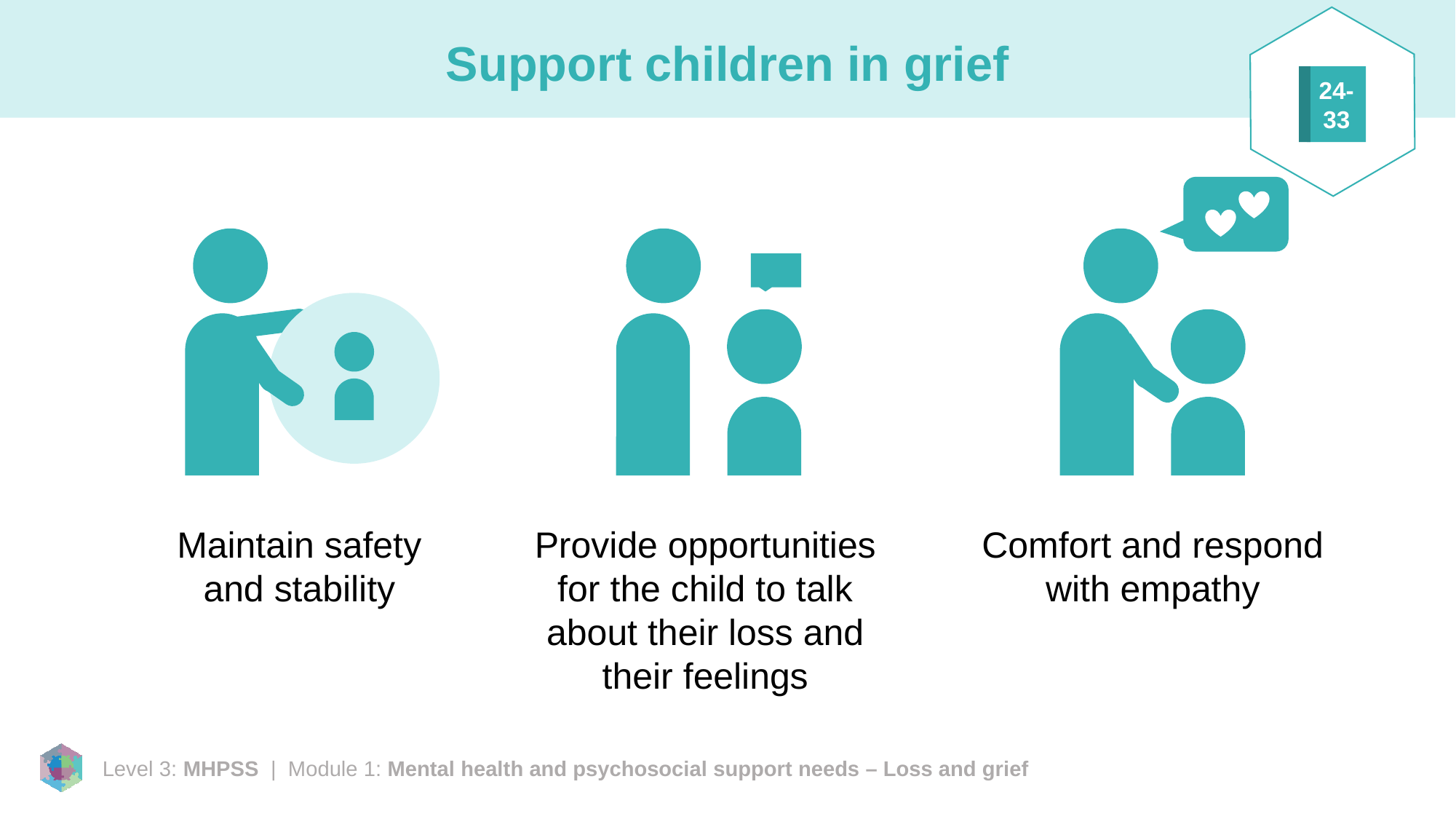

# Support children in grief

24-33

Maintain safety and stability
Provide opportunities for the child to talk about their loss and their feelings
Comfort and respond with empathy